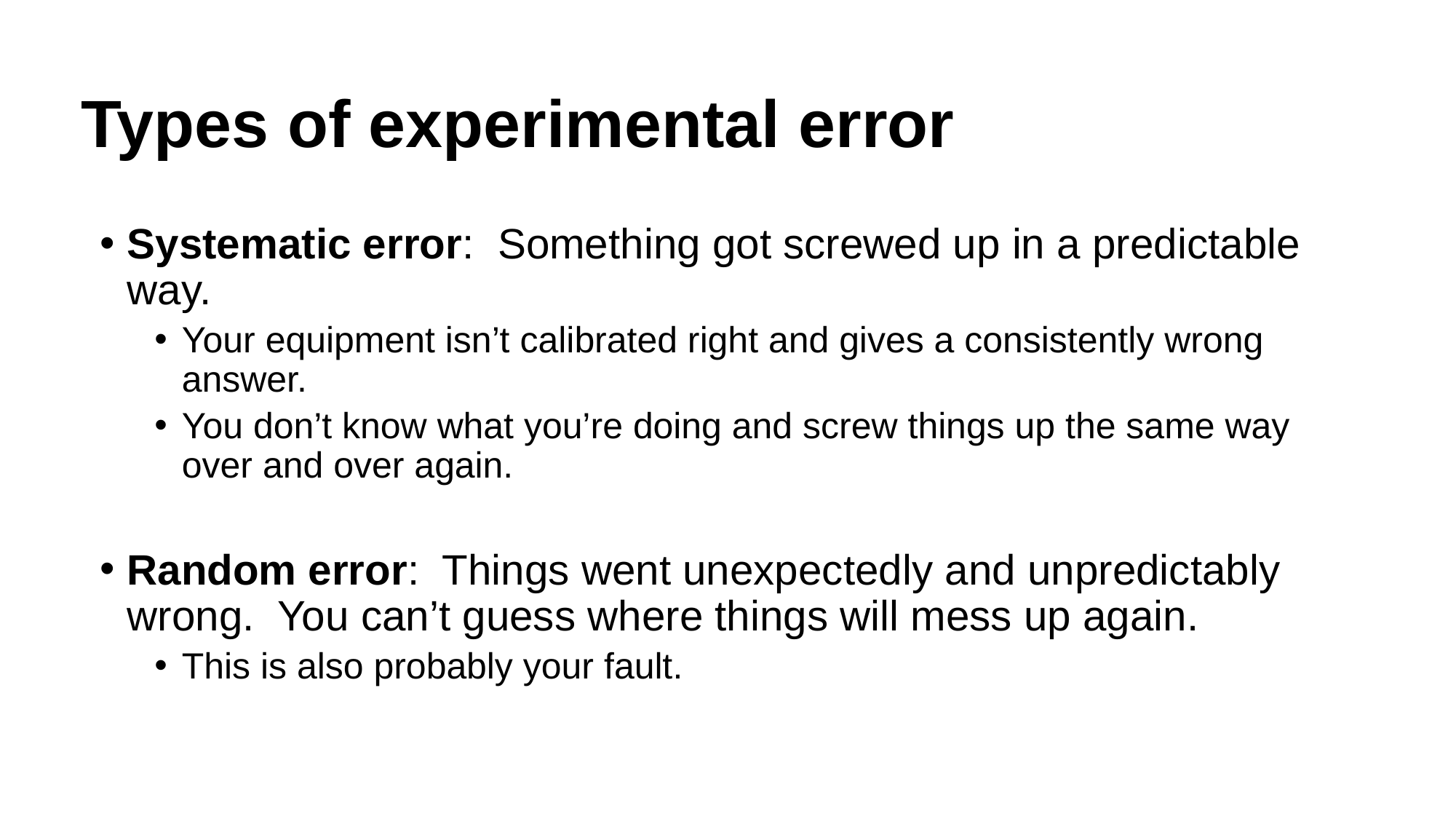

# Types of experimental error
Systematic error:  Something got screwed up in a predictable way.
Your equipment isn’t calibrated right and gives a consistently wrong answer.
You don’t know what you’re doing and screw things up the same way over and over again.

Random error:  Things went unexpectedly and unpredictably wrong.  You can’t guess where things will mess up again.
This is also probably your fault.